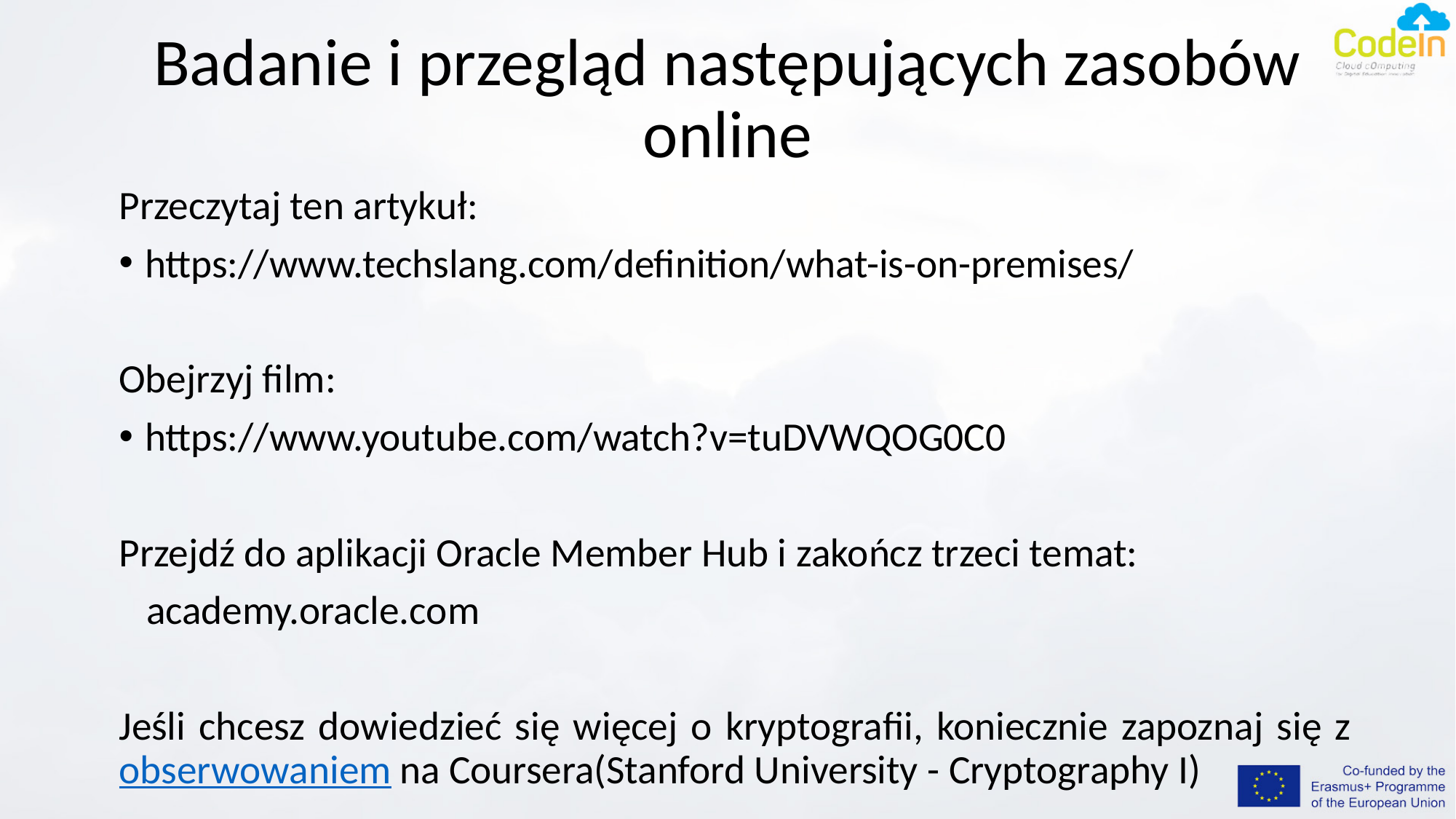

# Badanie i przegląd następujących zasobów online
Przeczytaj ten artykuł:
https://www.techslang.com/definition/what-is-on-premises/

Obejrzyj film:
https://www.youtube.com/watch?v=tuDVWQOG0C0

Przejdź do aplikacji Oracle Member Hub i zakończ trzeci temat:
   academy.oracle.com

Jeśli chcesz dowiedzieć się więcej o kryptografii, koniecznie zapoznaj się z obserwowaniem na Coursera(Stanford University - Cryptography I)